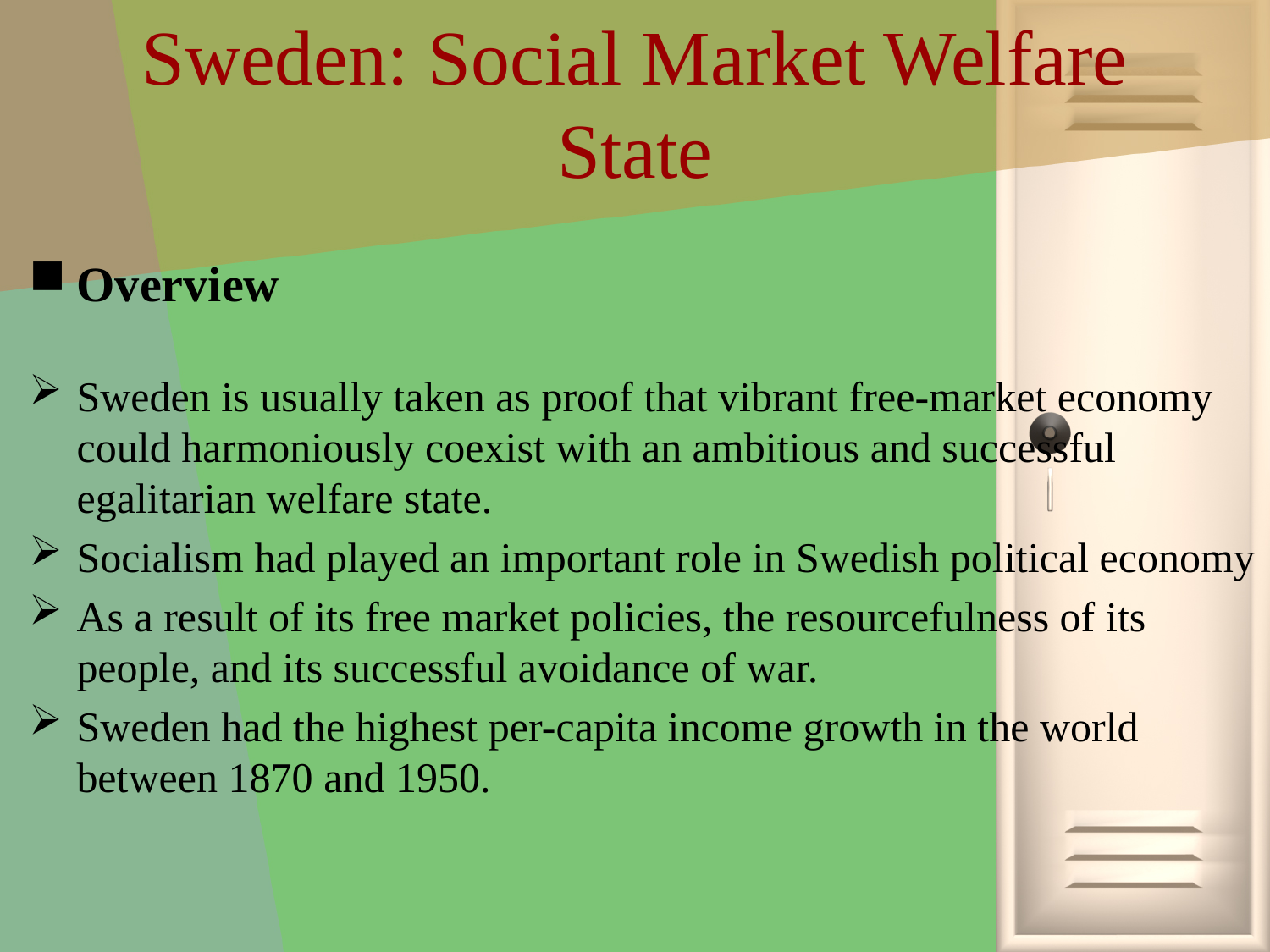

# Sweden: Social Market Welfare State
Overview

Sweden is usually taken as proof that vibrant free-market economy could harmoniously coexist with an ambitious and successful egalitarian welfare state.
Socialism had played an important role in Swedish political economy
As a result of its free market policies, the resourcefulness of its people, and its successful avoidance of war.
Sweden had the highest per-capita income growth in the world between 1870 and 1950.